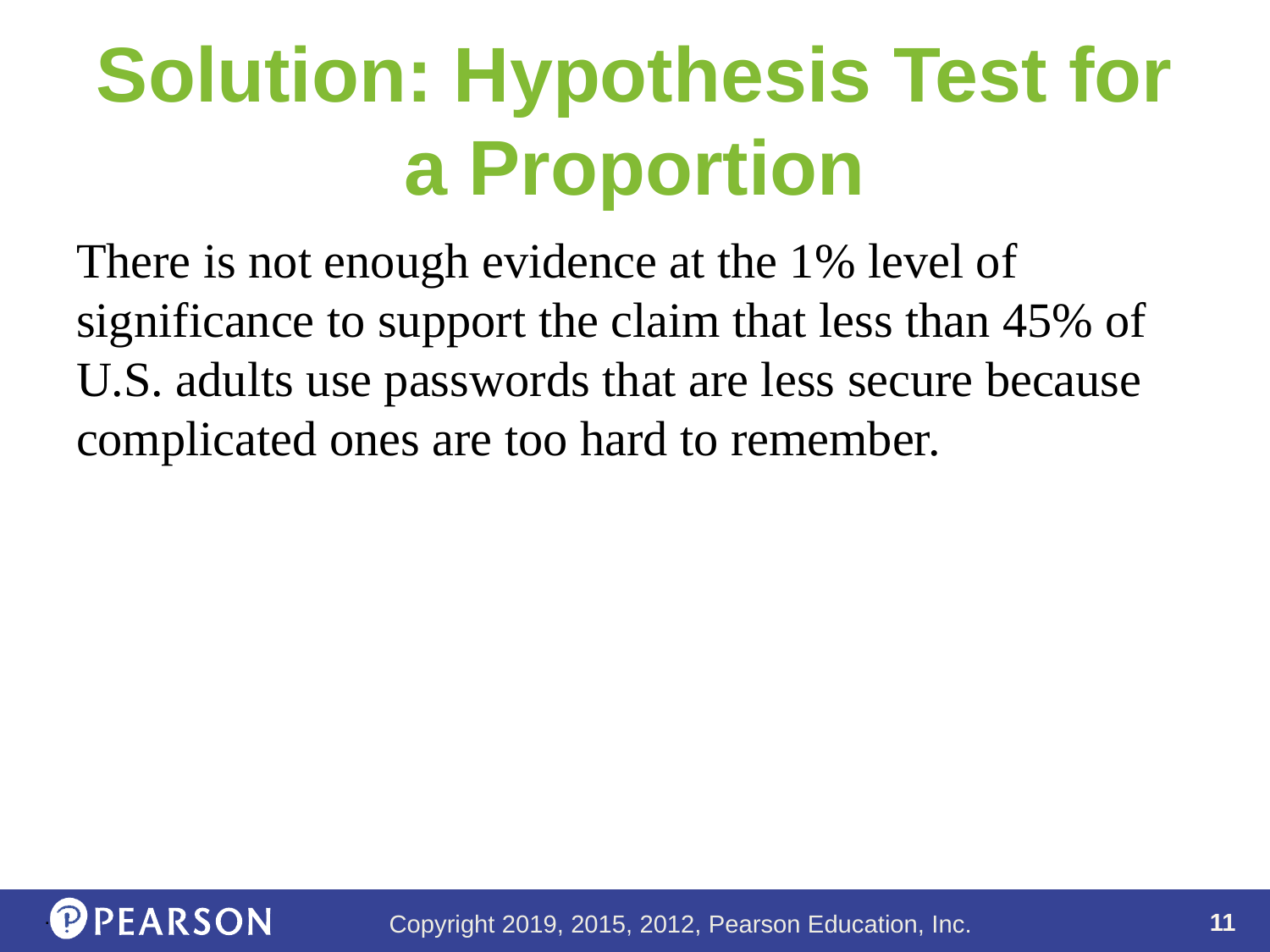

# Solution: Hypothesis Test for a Proportion
There is not enough evidence at the 1% level of significance to support the claim that less than 45% of U.S. adults use passwords that are less secure because complicated ones are too hard to remember.
.